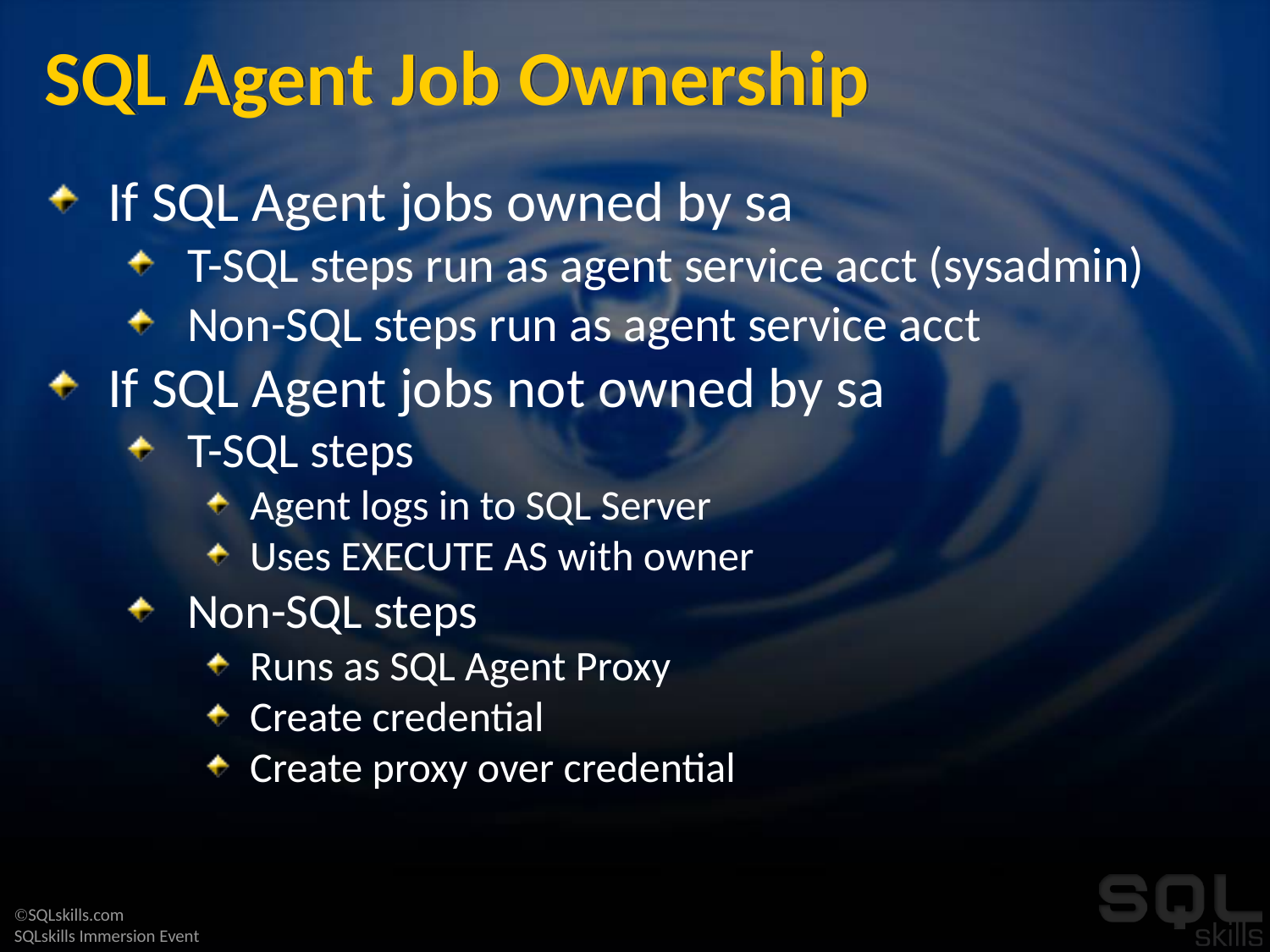

# SQL Agent Job Ownership
If SQL Agent jobs owned by sa
T-SQL steps run as agent service acct (sysadmin)
Non-SQL steps run as agent service acct
If SQL Agent jobs not owned by sa
T-SQL steps
Agent logs in to SQL Server
Uses EXECUTE AS with owner
Non-SQL steps
Runs as SQL Agent Proxy
Create credential
Create proxy over credential